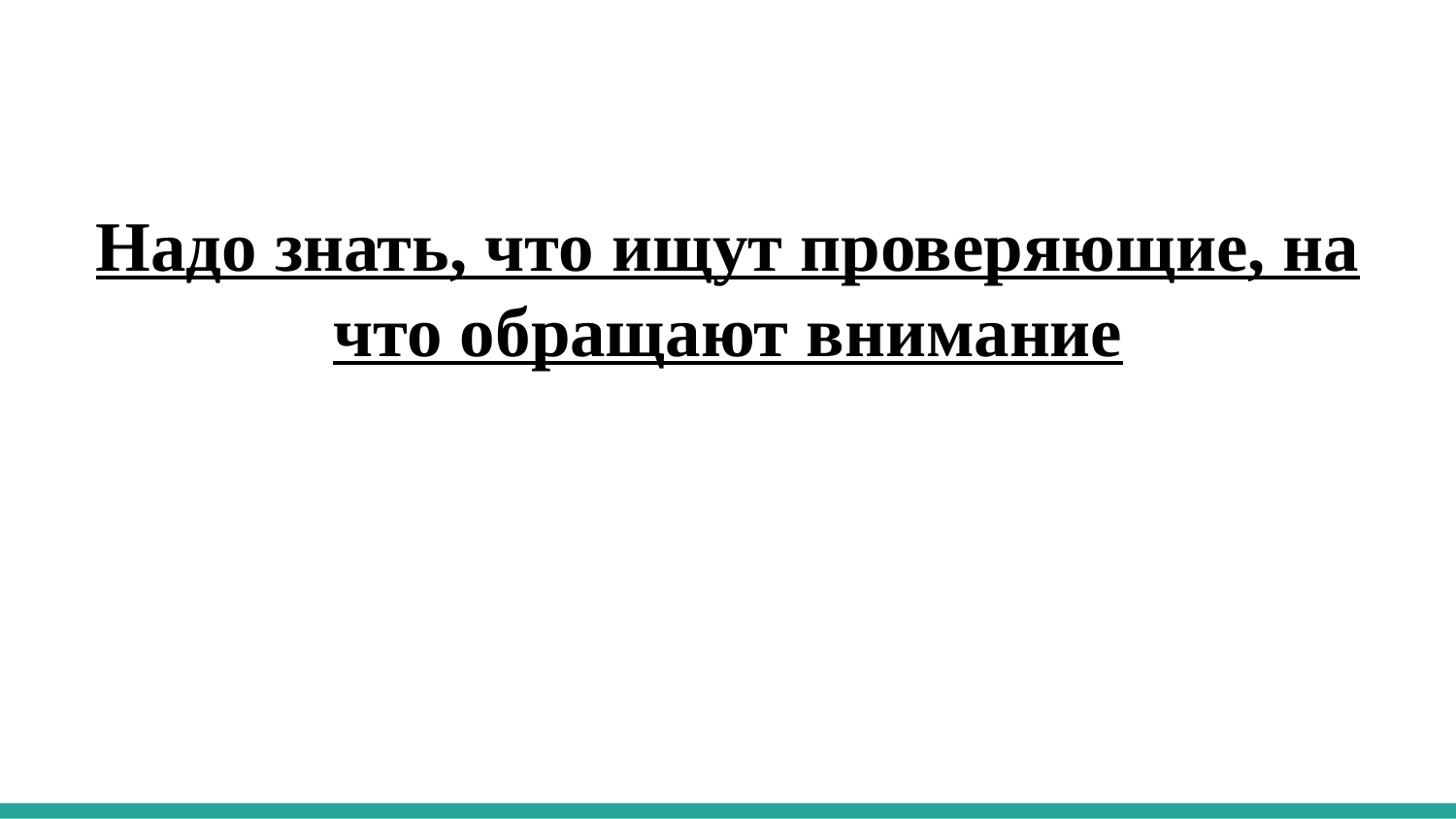

Надо знать, что ищут проверяющие, на что обращают внимание